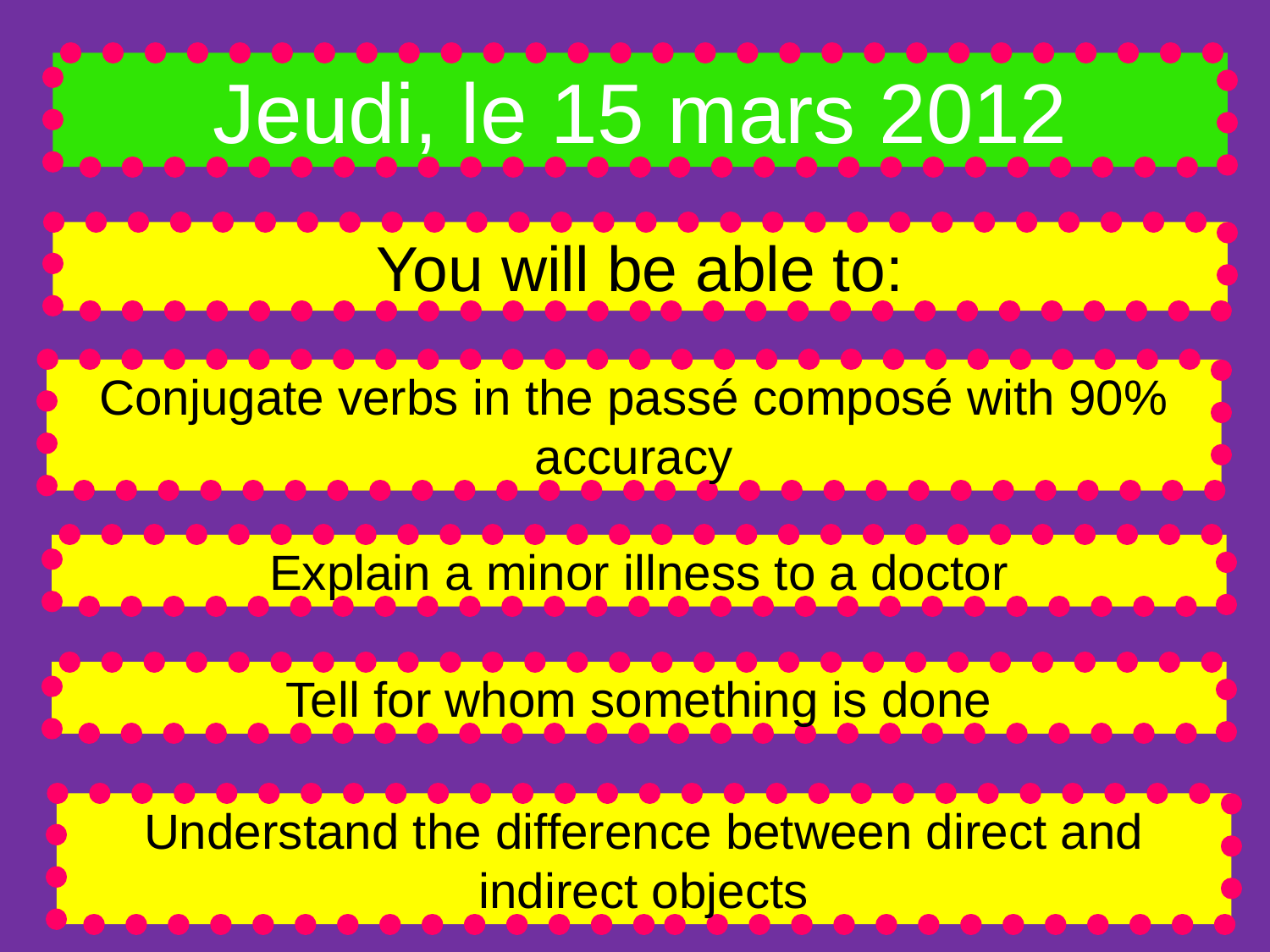

Jeudi, le 15 mars 2012
You will be able to:
Conjugate verbs in the passé composé with 90% accuracy
Explain a minor illness to a doctor
Tell for whom something is done
Understand the difference between direct and indirect objects